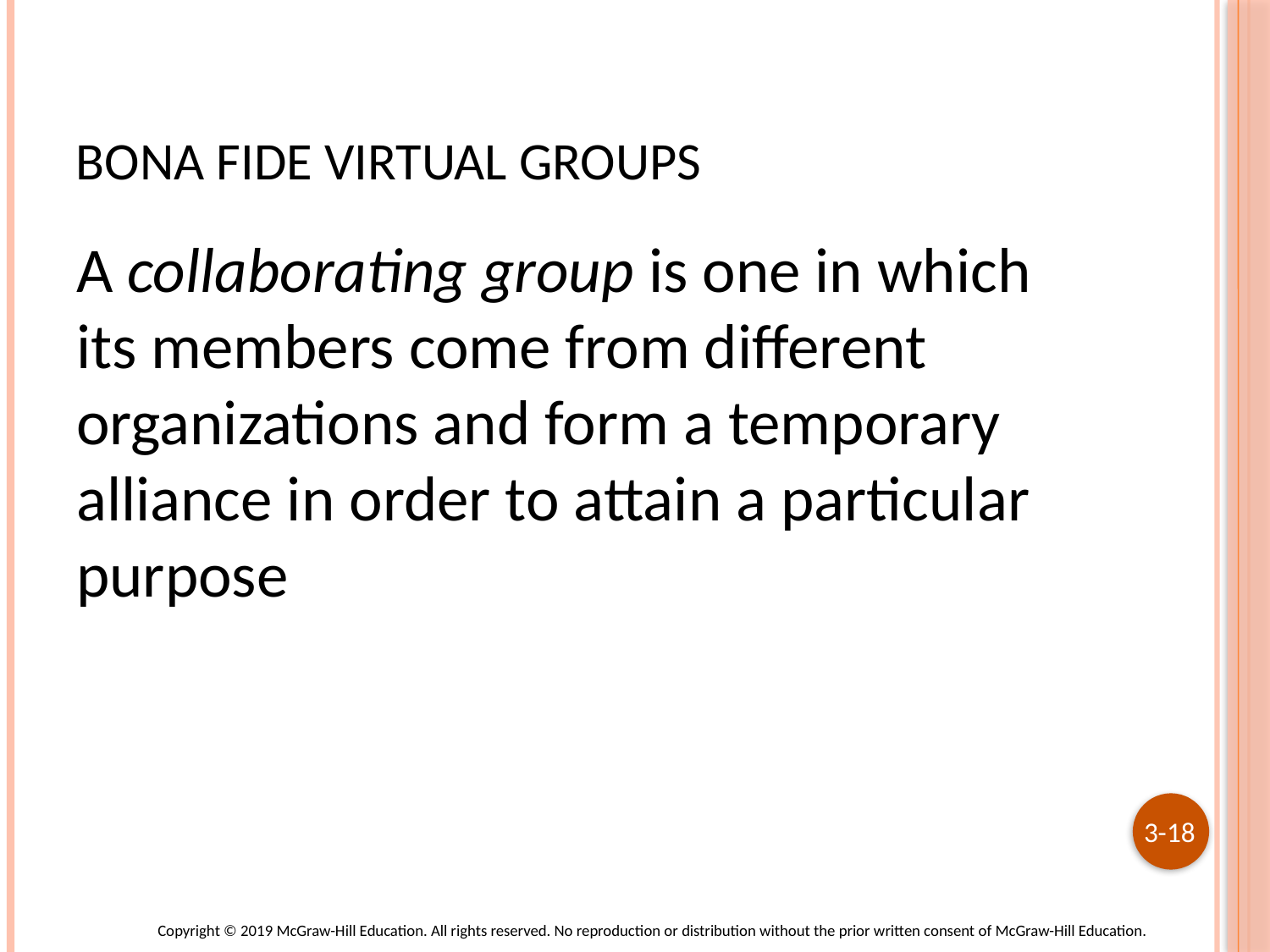

# Bona Fide Virtual Groups
A collaborating group is one in which its members come from different organizations and form a temporary alliance in order to attain a particular purpose